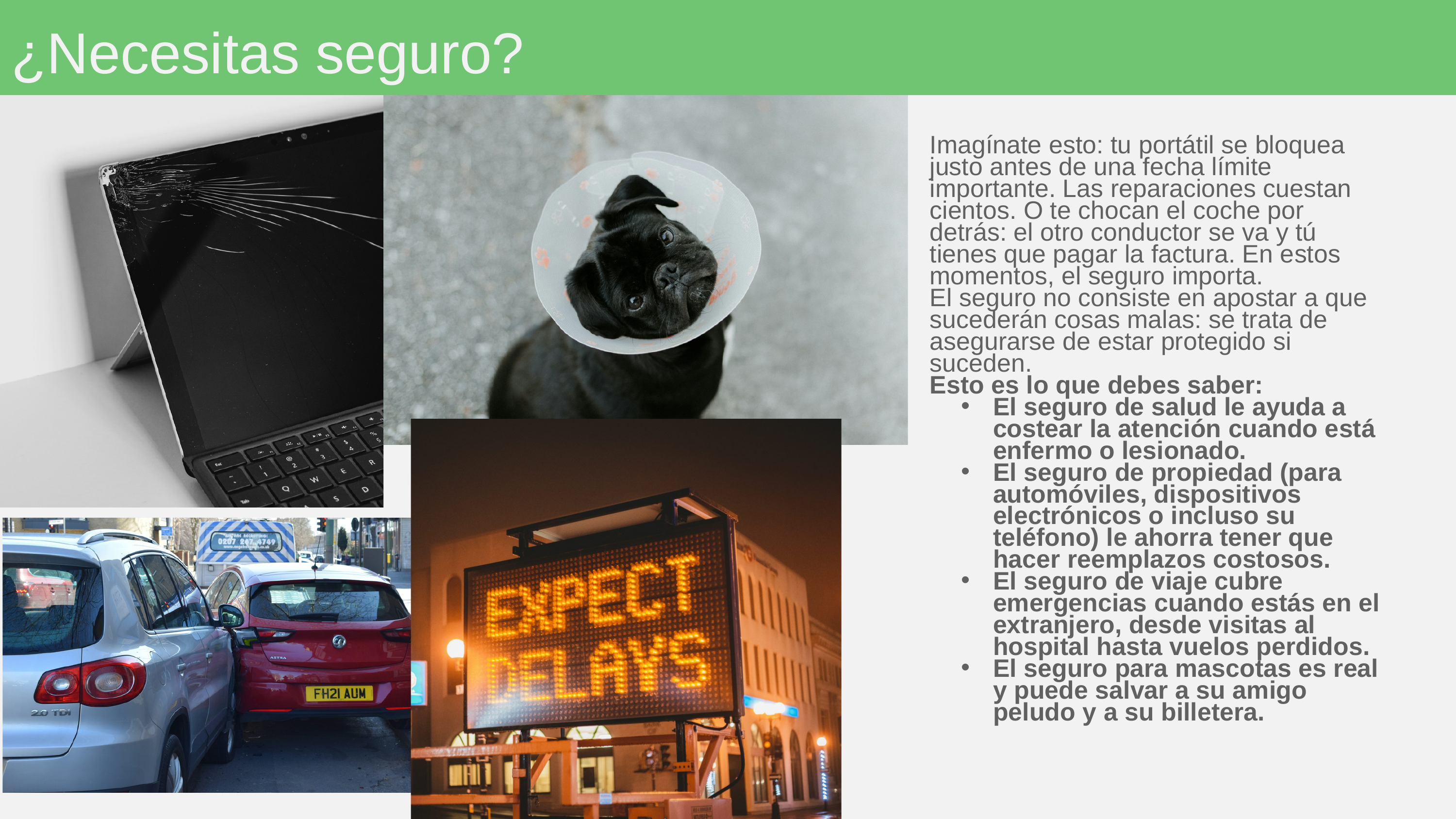

¿Necesitas seguro?

Imagínate esto: tu portátil se bloquea justo antes de una fecha límite importante. Las reparaciones cuestan cientos. O te chocan el coche por detrás: el otro conductor se va y tú tienes que pagar la factura. En estos momentos, el seguro importa.
El seguro no consiste en apostar a que sucederán cosas malas: se trata de asegurarse de estar protegido si suceden.
Esto es lo que debes saber:
El seguro de salud le ayuda a costear la atención cuando está enfermo o lesionado.
El seguro de propiedad (para automóviles, dispositivos electrónicos o incluso su teléfono) le ahorra tener que hacer reemplazos costosos.
El seguro de viaje cubre emergencias cuando estás en el extranjero, desde visitas al hospital hasta vuelos perdidos.
El seguro para mascotas es real y puede salvar a su amigo peludo y a su billetera.